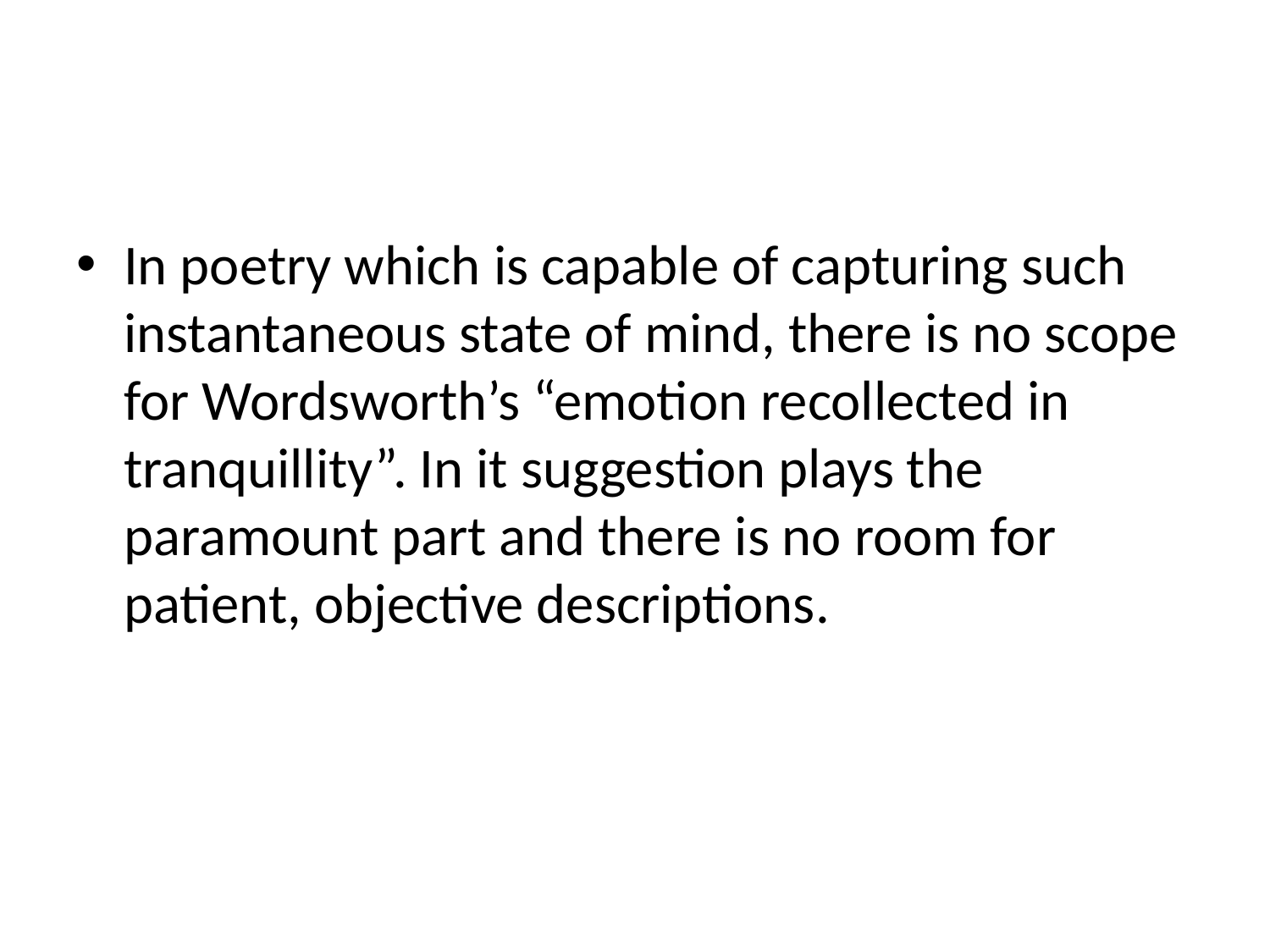

#
In poetry which is capable of capturing such instantaneous state of mind, there is no scope for Wordsworth’s “emotion recollected in tranquillity”. In it suggestion plays the paramount part and there is no room for patient, objective descriptions.